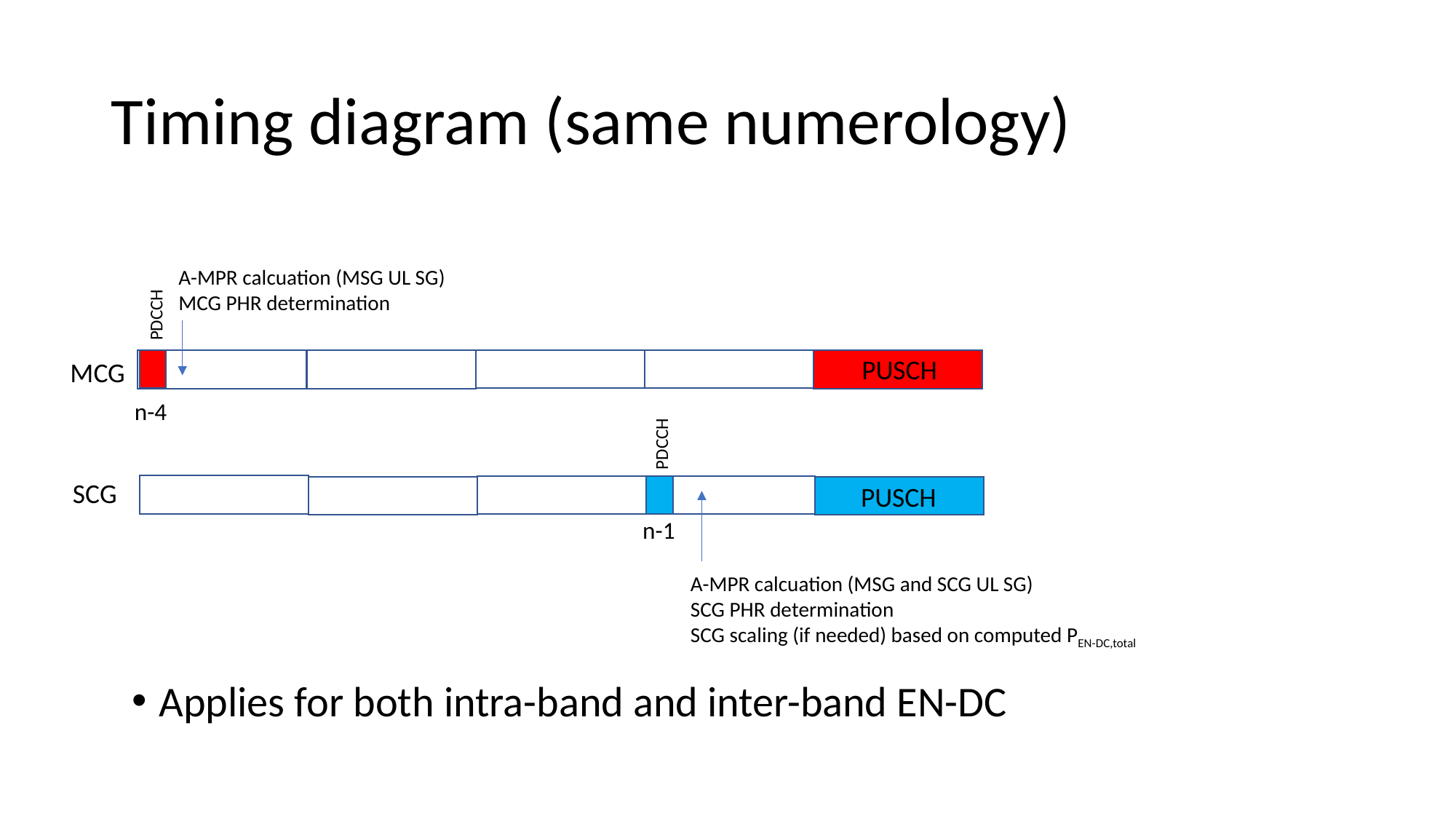

# Timing diagram (same numerology)
A-MPR calcuation (MSG UL SG)
MCG PHR determination
PDCCH
PUSCH
MCG

n-4
PDCCH
SCG
PUSCH

n-1
A-MPR calcuation (MSG and SCG UL SG)
SCG PHR determination
SCG scaling (if needed) based on computed PEN-DC,total
Applies for both intra-band and inter-band EN-DC